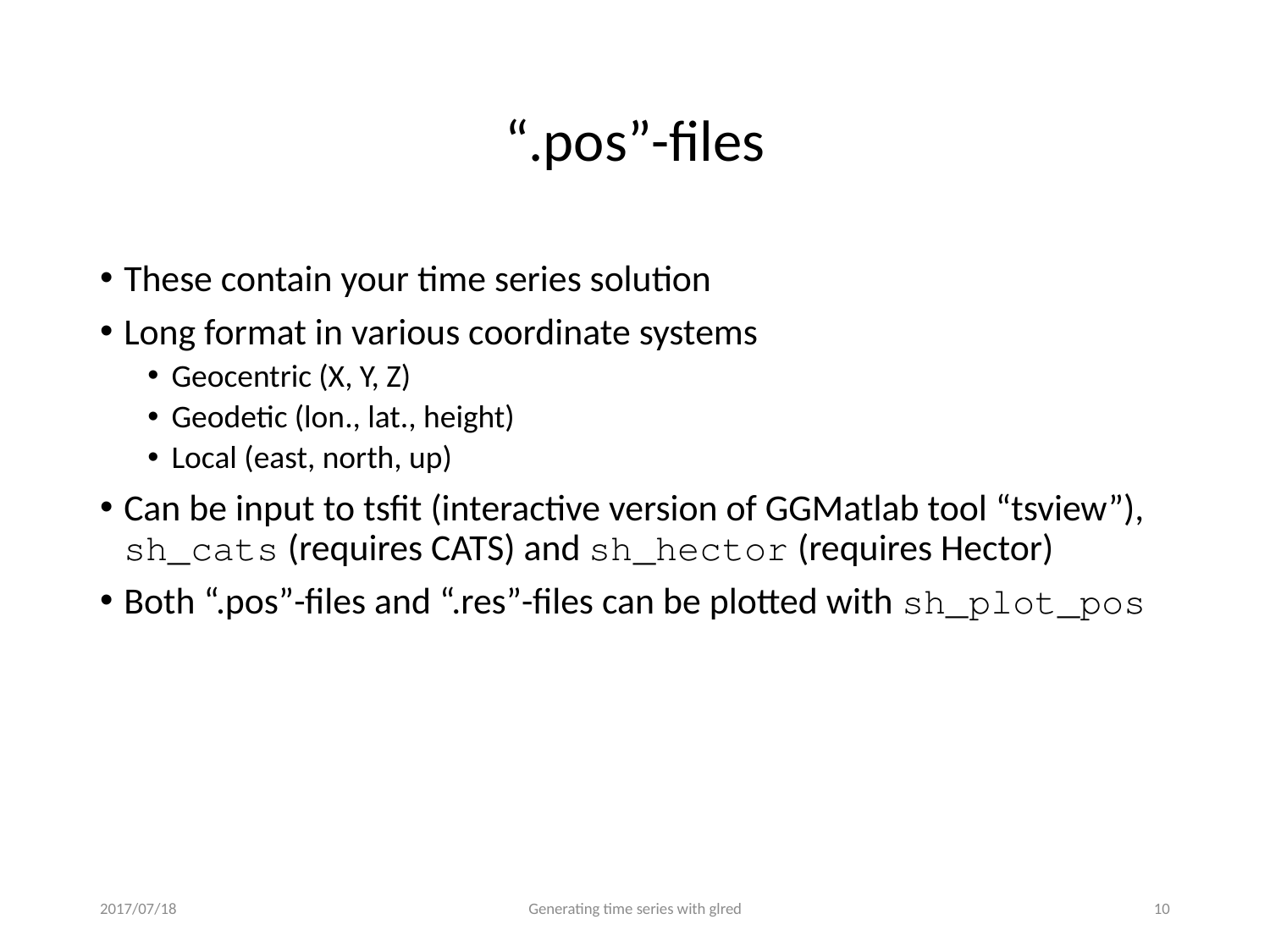

# “.pos”-files
These contain your time series solution
Long format in various coordinate systems
Geocentric (X, Y, Z)
Geodetic (lon., lat., height)
Local (east, north, up)
Can be input to tsfit (interactive version of GGMatlab tool “tsview”), sh_cats (requires CATS) and sh_hector (requires Hector)
Both “.pos”-files and “.res”-files can be plotted with sh_plot_pos
2017/07/18
Generating time series with glred
10